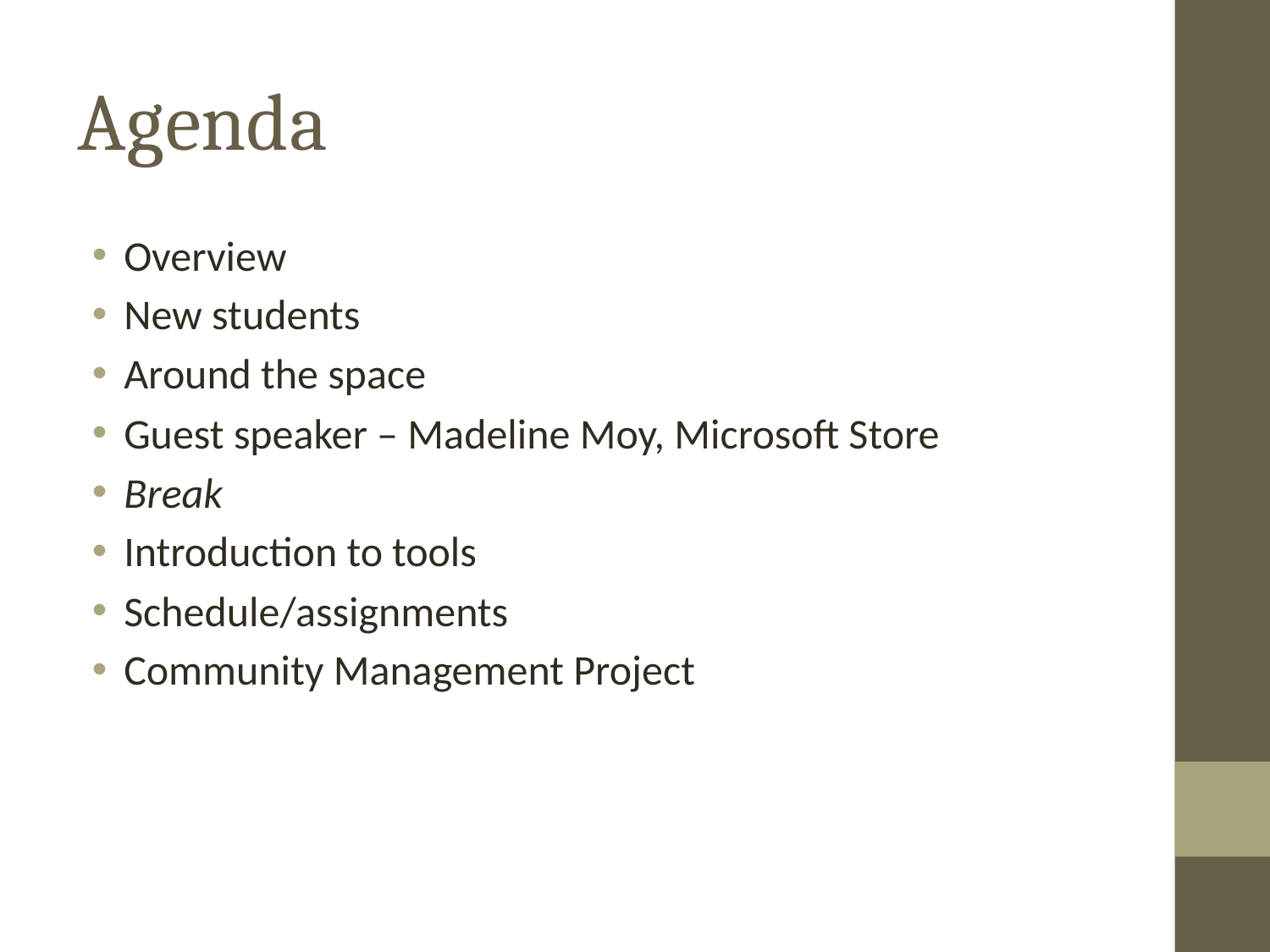

# Agenda
Overview
New students
Around the space
Guest speaker – Madeline Moy, Microsoft Store
Break
Introduction to tools
Schedule/assignments
Community Management Project